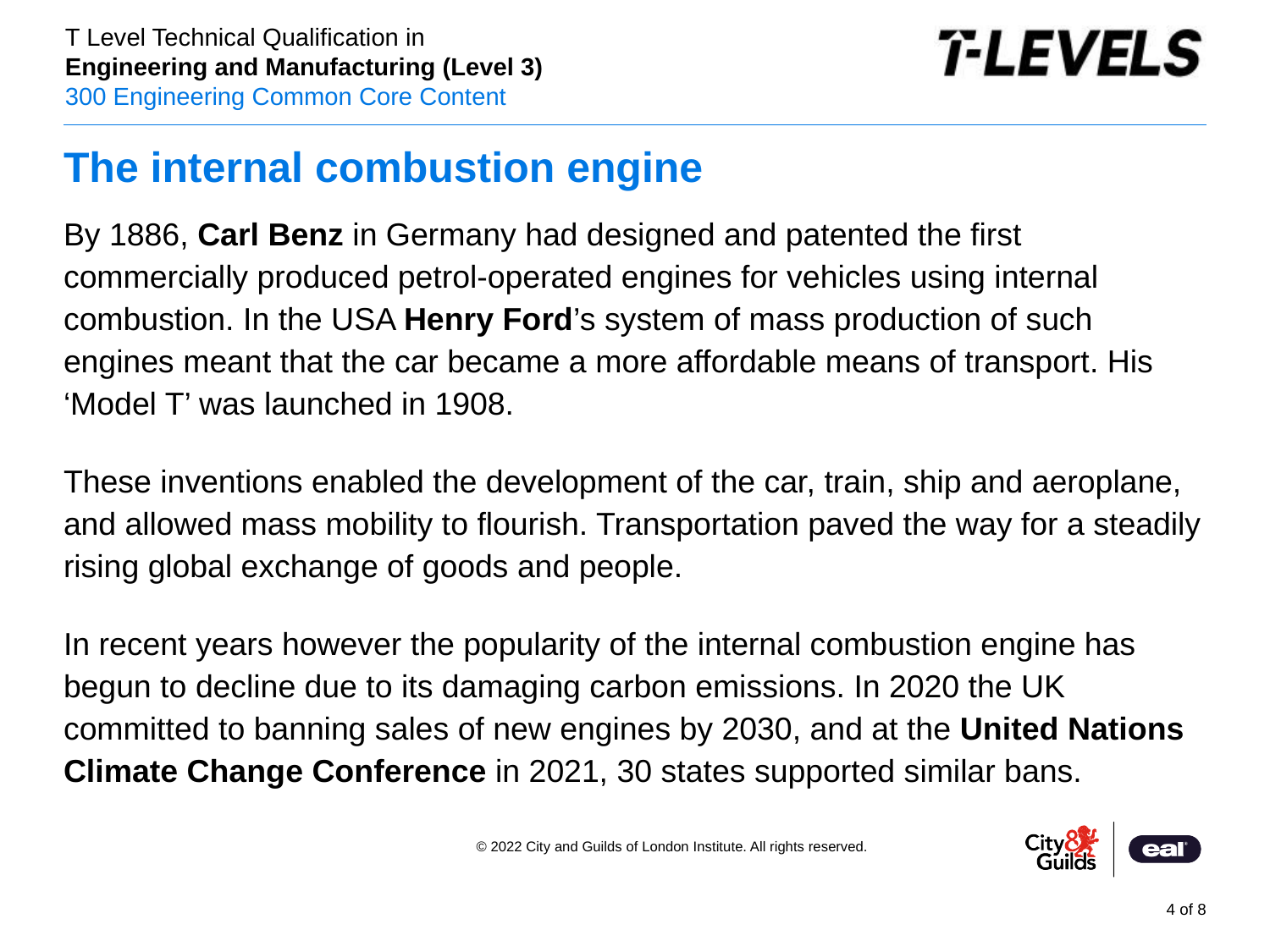

# The internal combustion engine
By 1886, Carl Benz in Germany had designed and patented the first commercially produced petrol-operated engines for vehicles using internal combustion. In the USA Henry Ford’s system of mass production of such engines meant that the car became a more affordable means of transport. His ‘Model T’ was launched in 1908.
These inventions enabled the development of the car, train, ship and aeroplane, and allowed mass mobility to flourish. Transportation paved the way for a steadily rising global exchange of goods and people.
In recent years however the popularity of the internal combustion engine has begun to decline due to its damaging carbon emissions. In 2020 the UK committed to banning sales of new engines by 2030, and at the United Nations Climate Change Conference in 2021, 30 states supported similar bans.